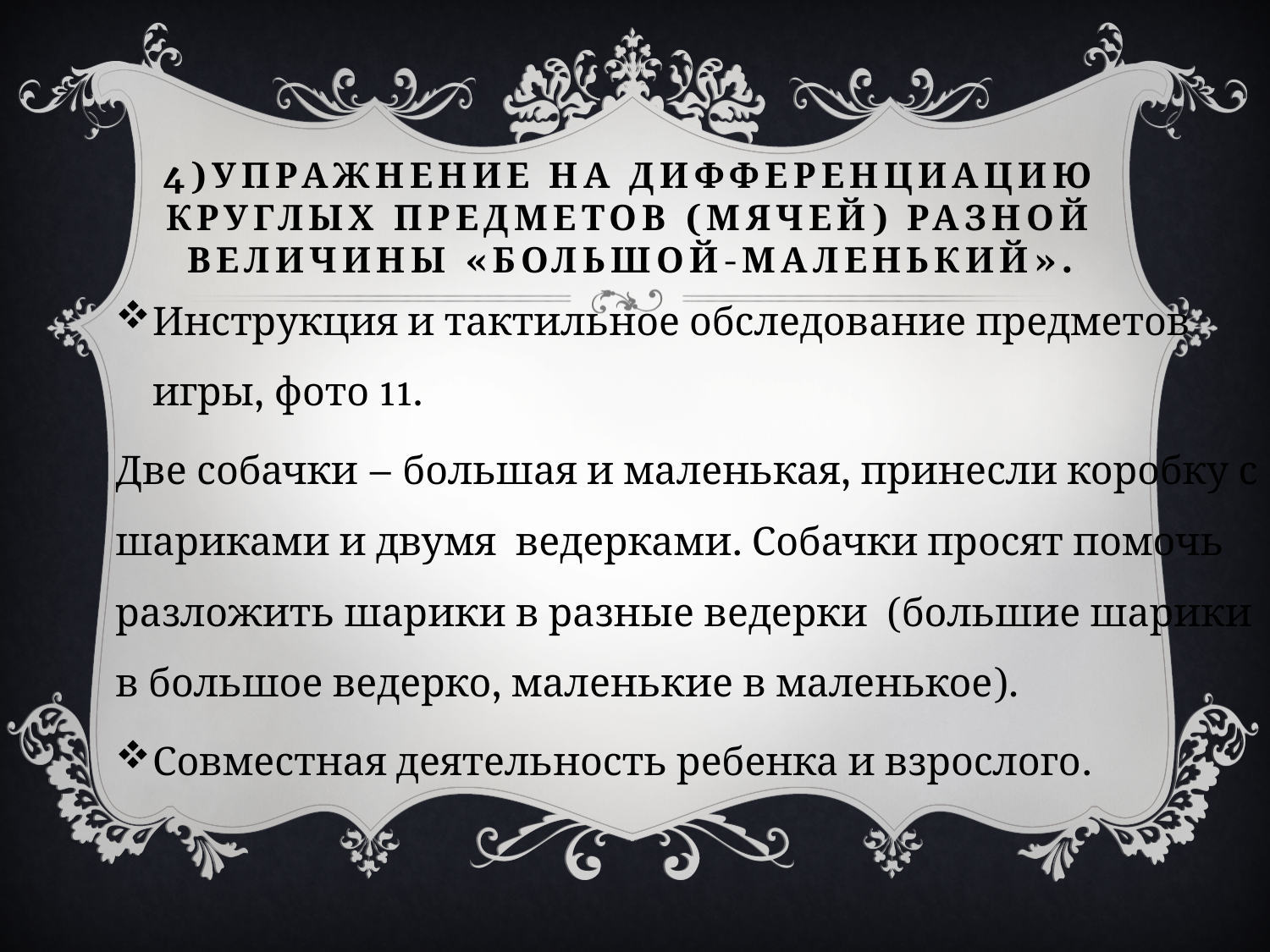

# 4)Упражнение на дифференциацию круглых предметов (мячей) разной величины «Большой-маленький».
Инструкция и тактильное обследование предметов игры, фото 11.
Две собачки – большая и маленькая, принесли коробку с шариками и двумя  ведерками. Собачки просят помочь  разложить шарики в разные ведерки  (большие шарики в большое ведерко, маленькие в маленькое).
Совместная деятельность ребенка и взрослого.